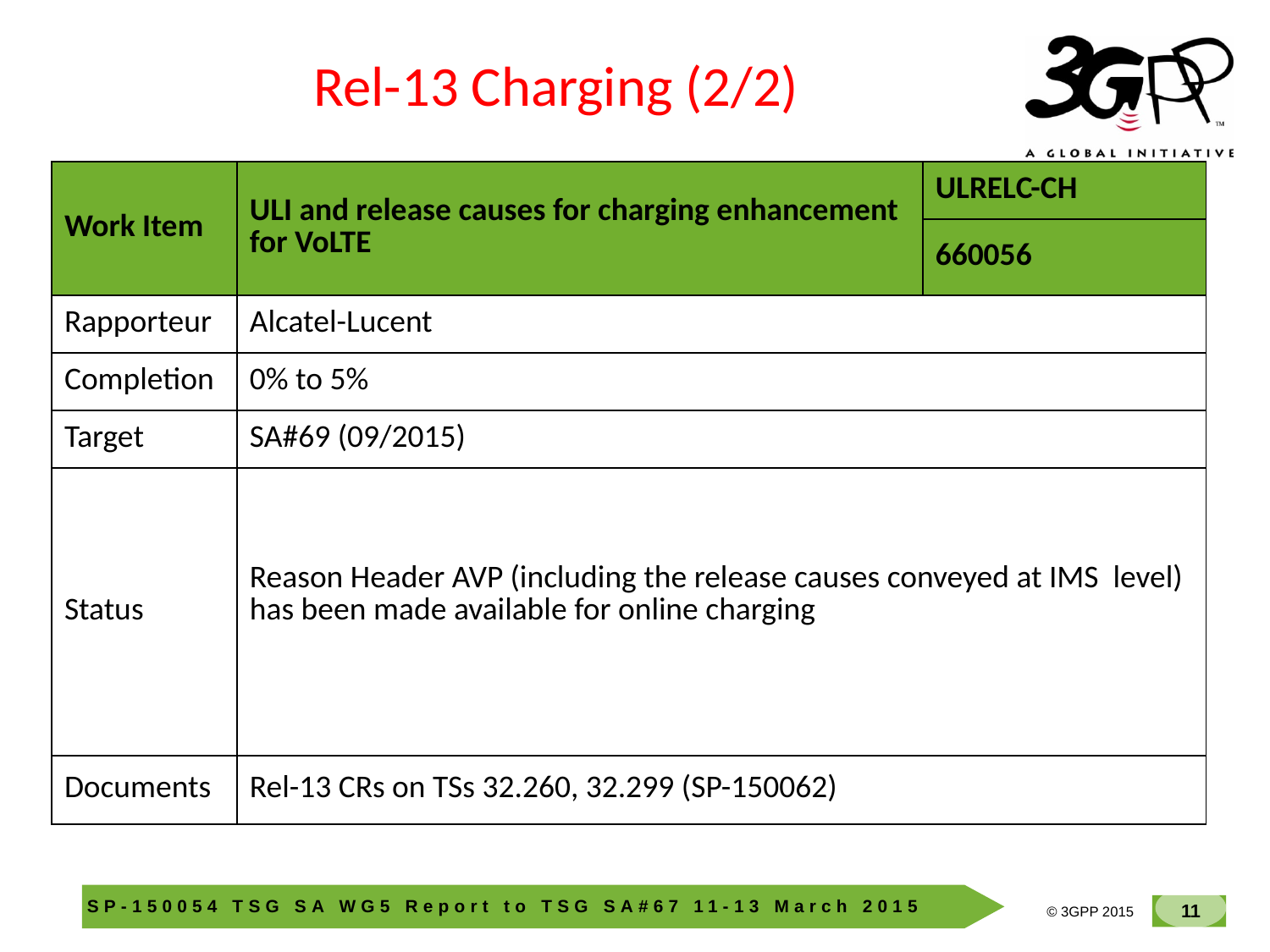

Rel-13 Charging (2/2)
| Work Item | ULI and release causes for charging enhancement for VoLTE | ULRELC-CH |
| --- | --- | --- |
|  |  | 660056 |
| Rapporteur | Alcatel-Lucent |  |
| Completion | 0% to 5% |  |
| Target | SA#69 (09/2015) |  |
| Status | Reason Header AVP (including the release causes conveyed at IMS level) has been made available for online charging |  |
| Documents | Rel-13 CRs on TSs 32.260, 32.299 (SP-150062) |  |